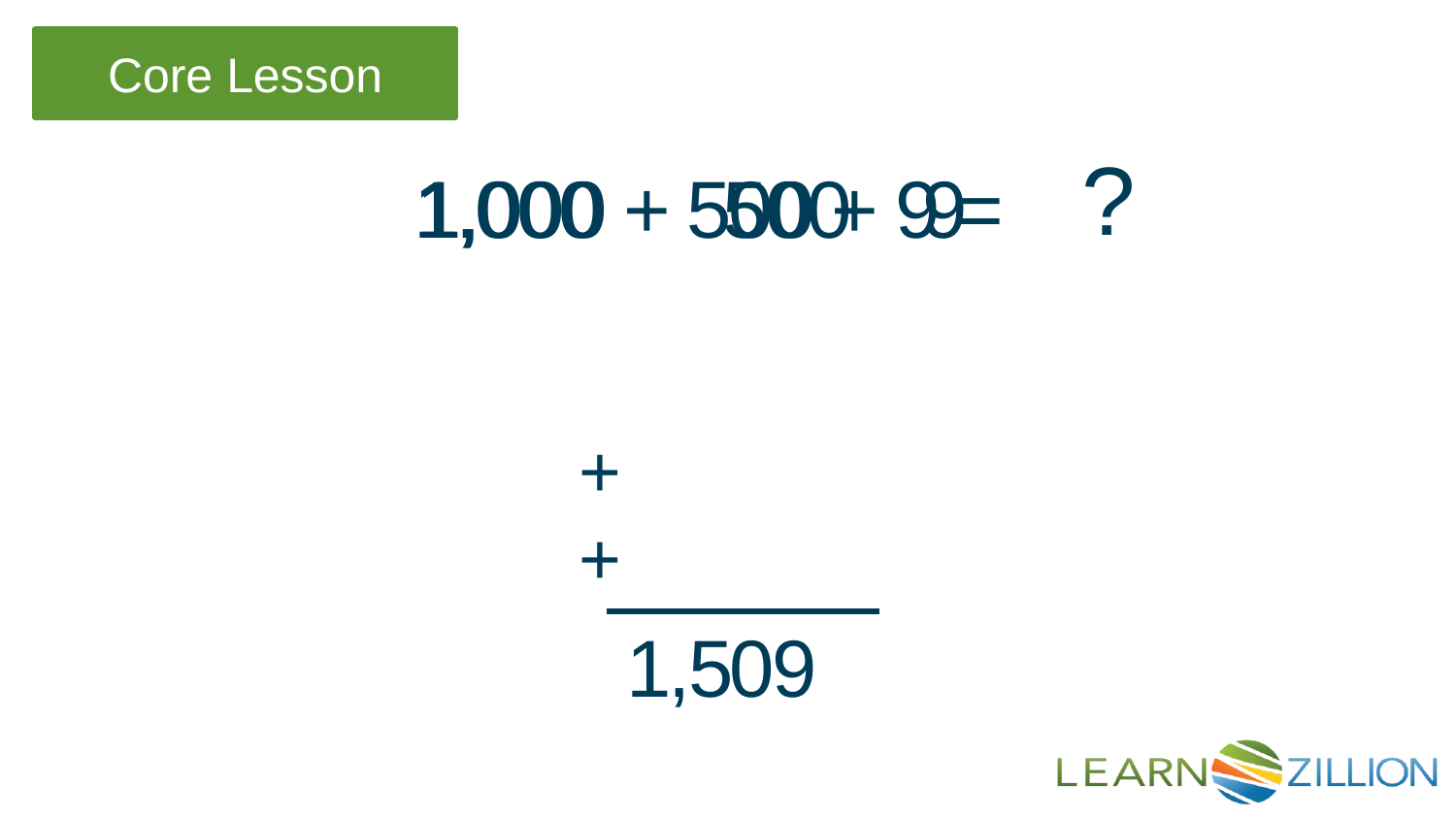

?
1,000
500
1,000 + 500 + 9 =
9
 ++
1,509